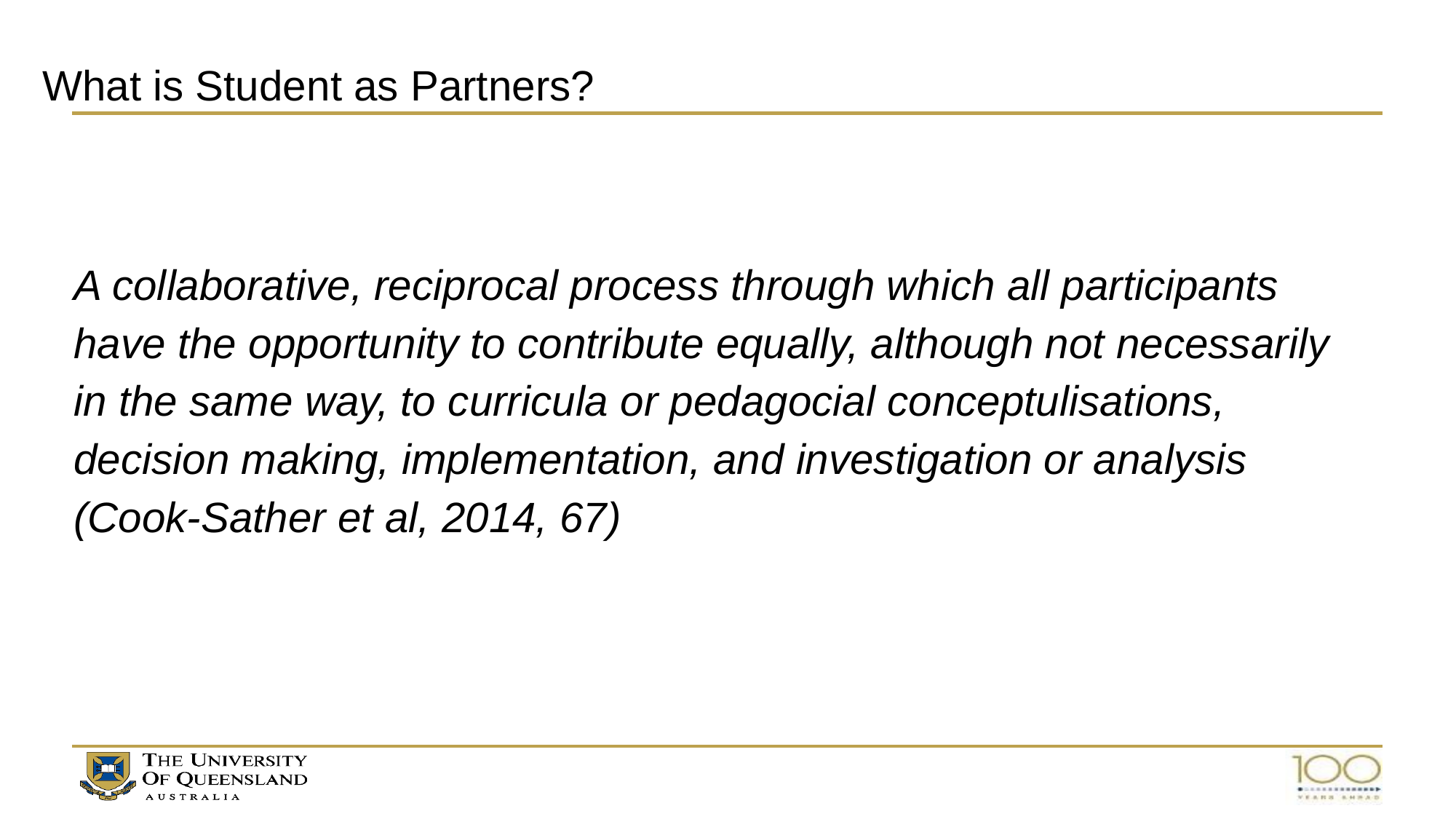

# What is Student as Partners?
A collaborative, reciprocal process through which all participants have the opportunity to contribute equally, although not necessarily in the same way, to curricula or pedagocial conceptulisations, decision making, implementation, and investigation or analysis (Cook-Sather et al, 2014, 67)